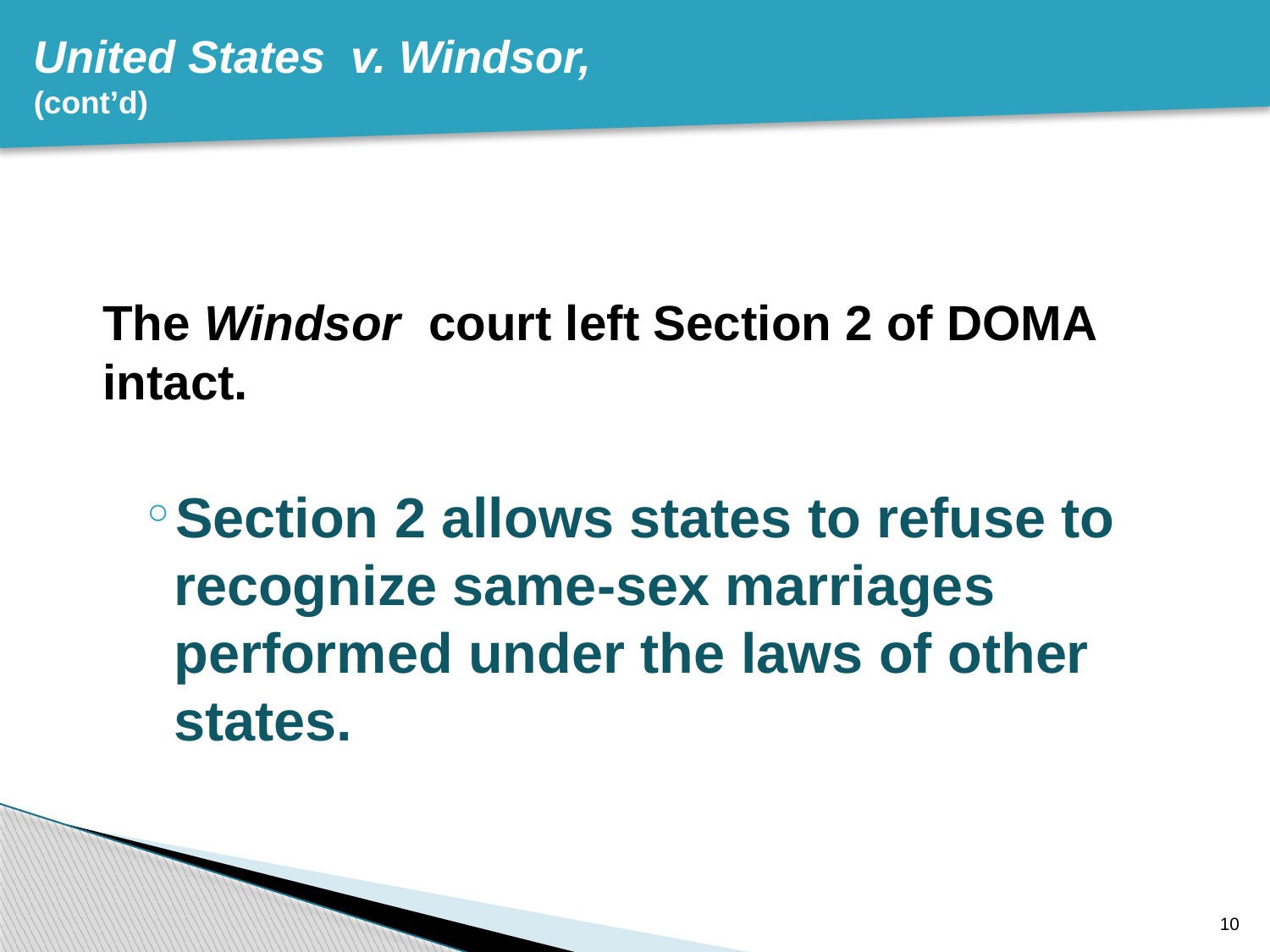

# United States  v. Windsor, (cont’d)

The Windsor  court left Section 2 of DOMA intact.

Section 2 allows states to refuse to recognize same-sex marriages performed under the laws of other states.

10